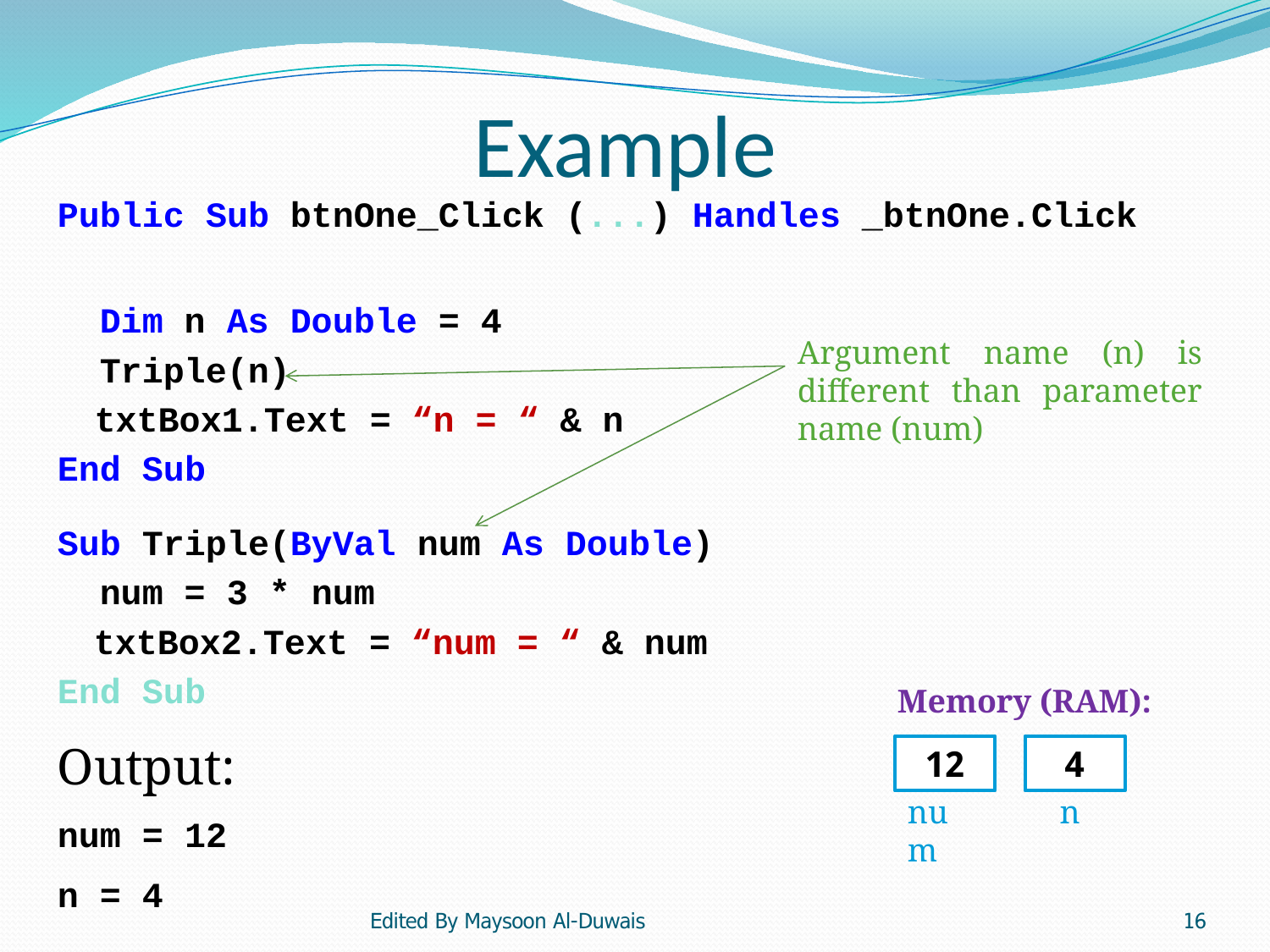

# Example
Public Sub btnOne_Click (...) Handles _btnOne.Click

  Dim n As Double = 4
  Triple(n)
     txtBox1.Text = “n = “ & n
End Sub
Sub Triple(ByVal num As Double)
  num = 3 * num
    txtBox2.Text = “num = “ & num
End Sub
Output:
num = 12
n = 4

Argument name (n) is different than parameter name (num)
Memory (RAM):
12
4
num
n
Edited By Maysoon Al-Duwais
16